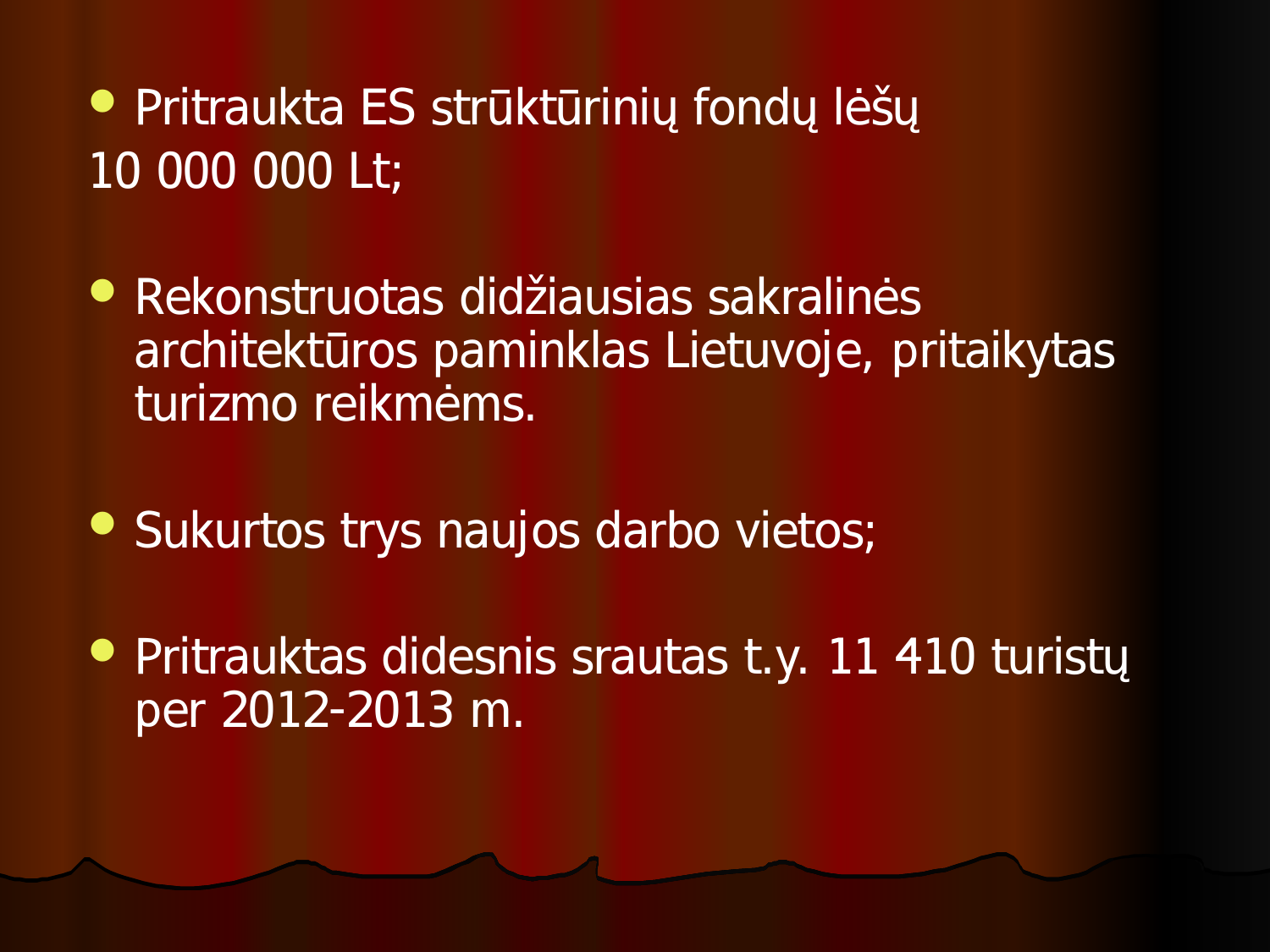

Pritraukta ES strūktūrinių fondų lėšų
10 000 000 Lt;

Rekonstruotas didžiausias sakralinės  architektūros paminklas Lietuvoje, pritaikytas turizmo reikmėms.

Sukurtos trys naujos darbo vietos;

Pritrauktas didesnis srautas t.y. 11 410 turistų per 2012-2013 m.